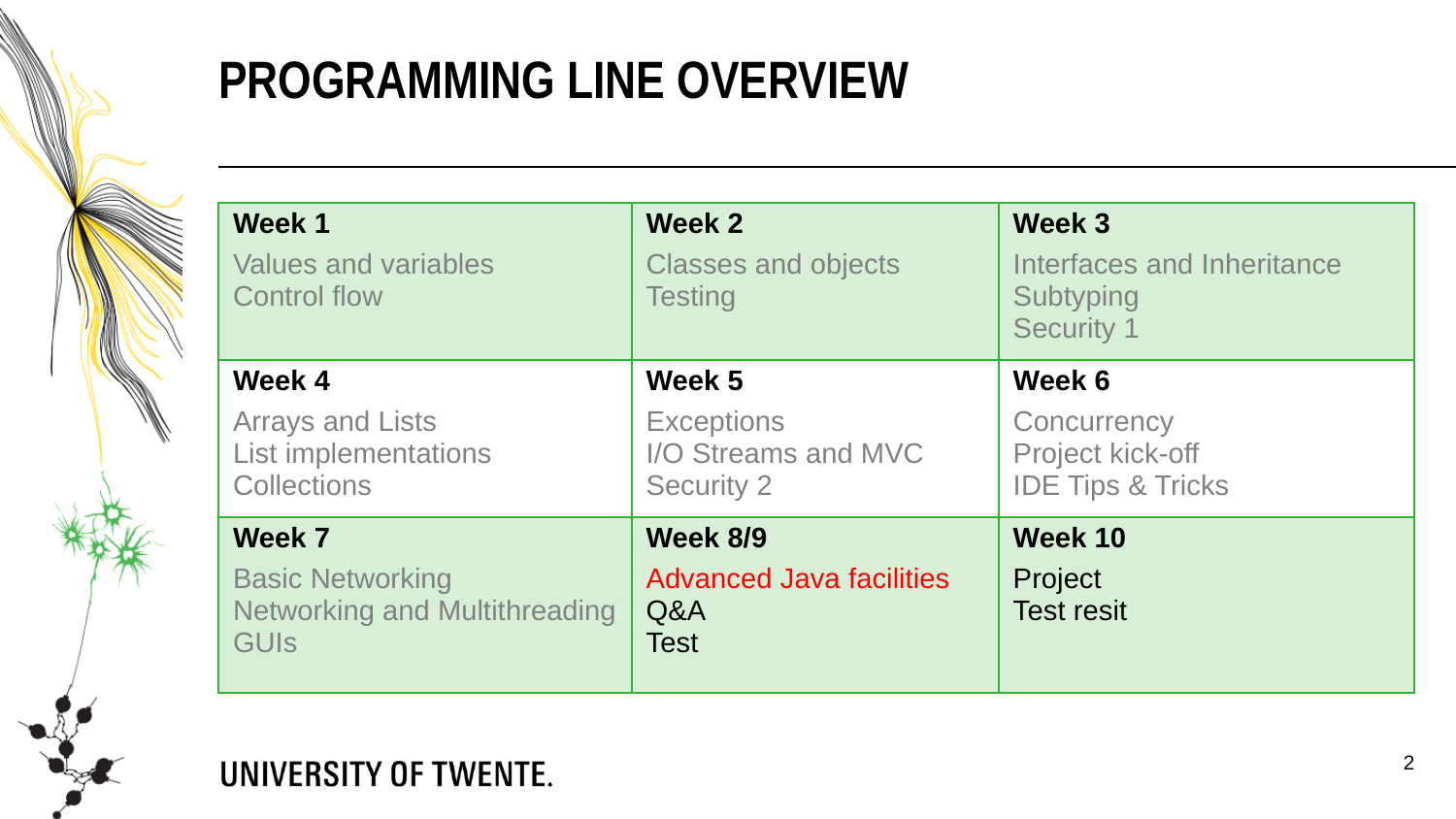

Programming line overview

| Week 1 Values and variables Control flow | Week 2 Classes and objects Testing | Week 3 Interfaces and Inheritance Subtyping Security 1 |
| --- | --- | --- |
| Week 4 Arrays and Lists List implementations Collections | Week 5 Exceptions I/O Streams and MVC Security 2 | Week 6 Concurrency Project kick-off IDE Tips & Tricks |
| Week 7 Basic Networking Networking and Multithreading GUIs | Week 8/9 Advanced Java facilities Q&A Test | Week 10 Project Test resit |
2